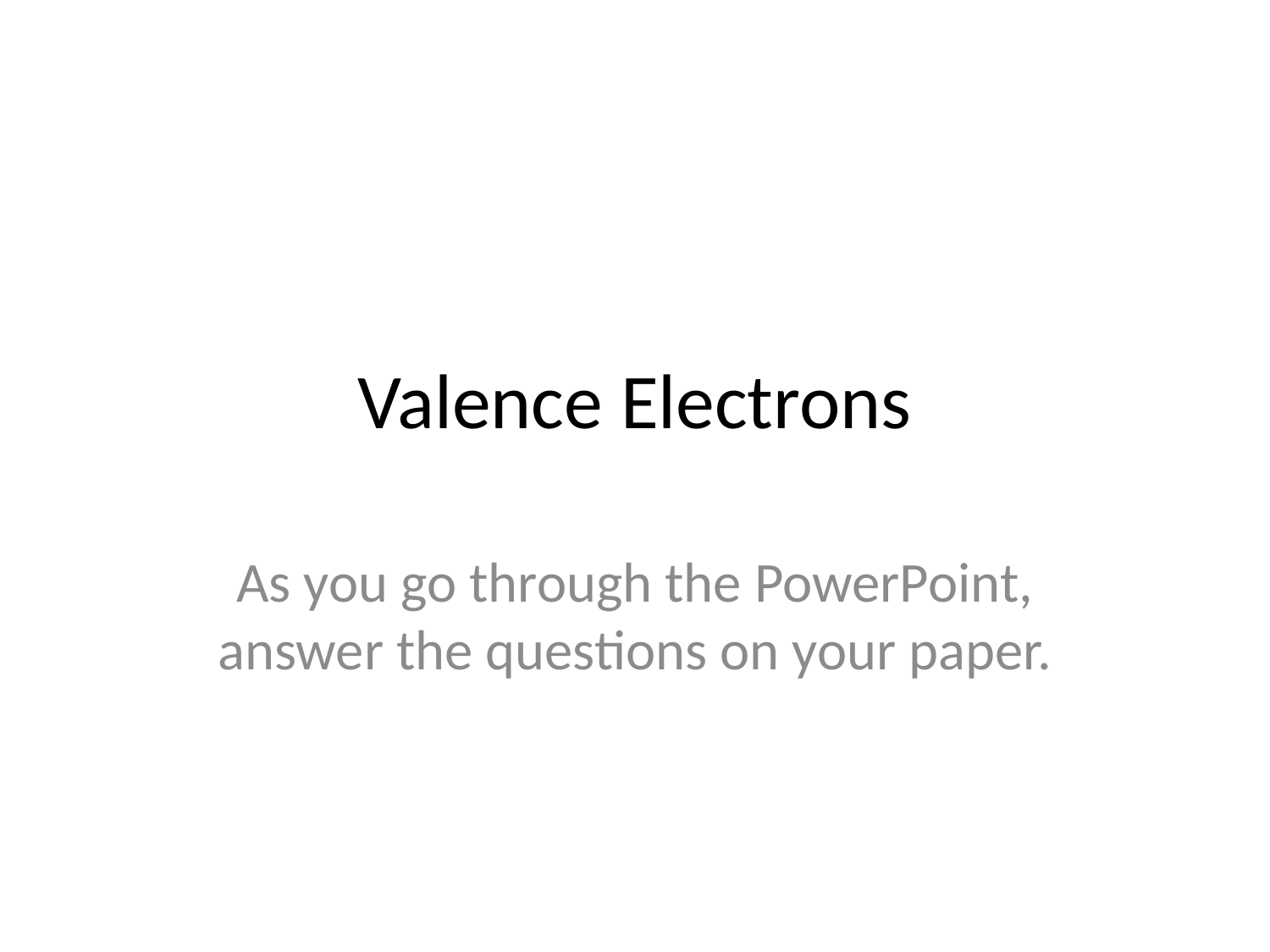

# Valence Electrons
As you go through the PowerPoint, answer the questions on your paper.